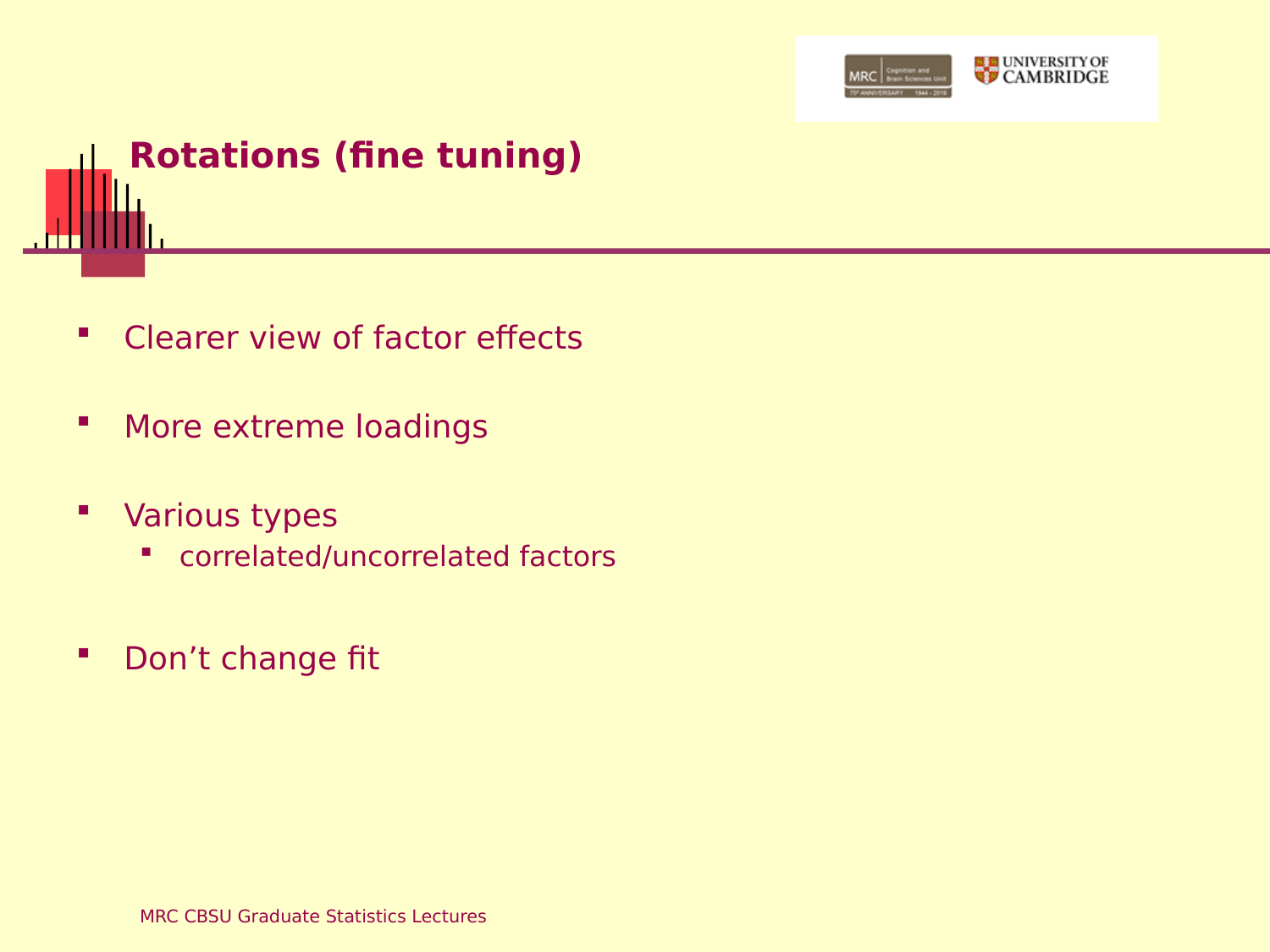

# Rotations (fine tuning)

Clearer view of factor effects

More extreme loadings

Various types
correlated/uncorrelated factors

Don’t change fit
MRC CBSU Graduate Statistics Lectures